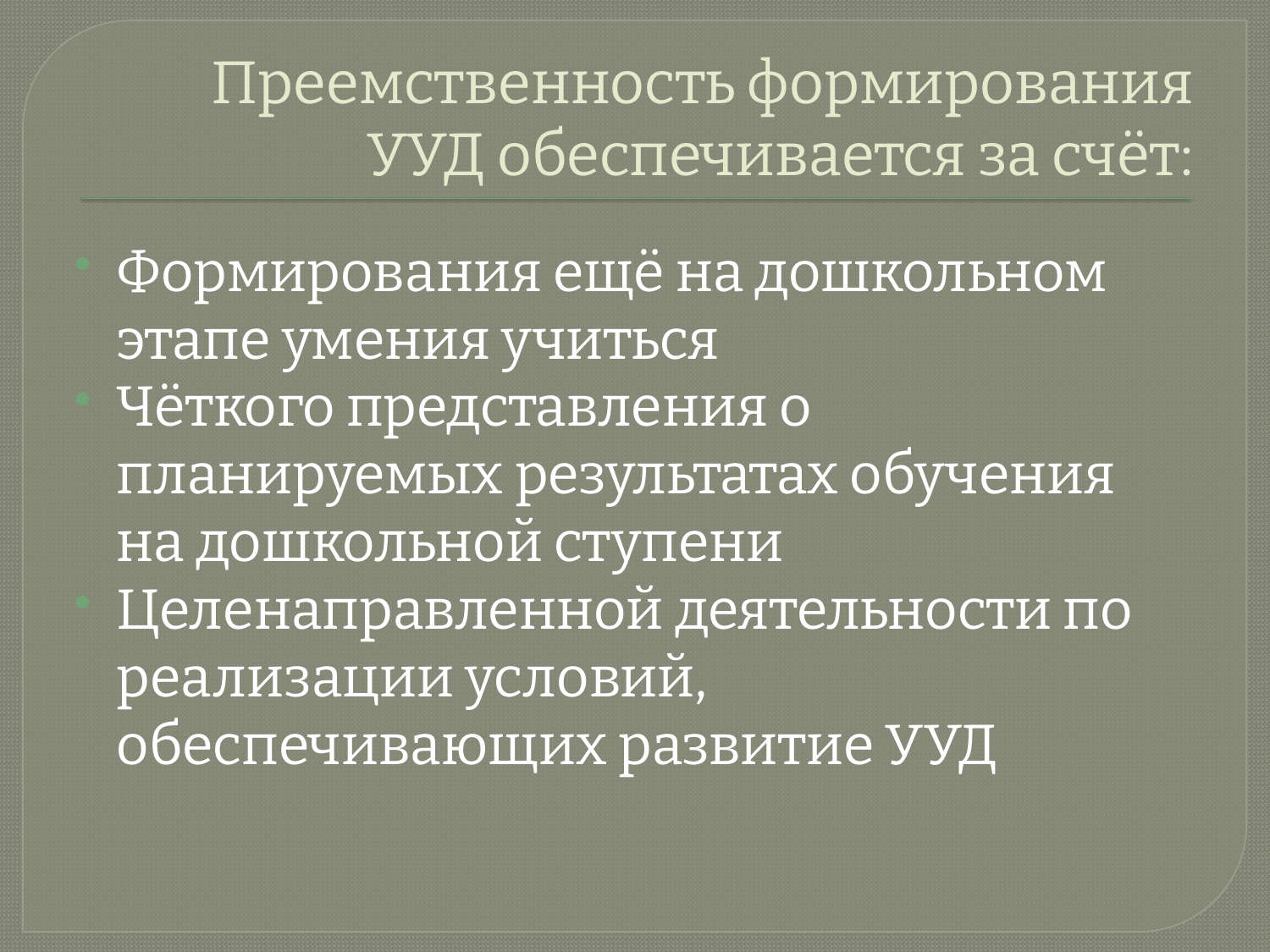

# Преемственность формирования УУД обеспечивается за счёт:
Формирования ещё на дошкольном этапе умения учиться
Чёткого представления о планируемых результатах обучения на дошкольной ступени
Целенаправленной деятельности по реализации условий, обеспечивающих развитие УУД